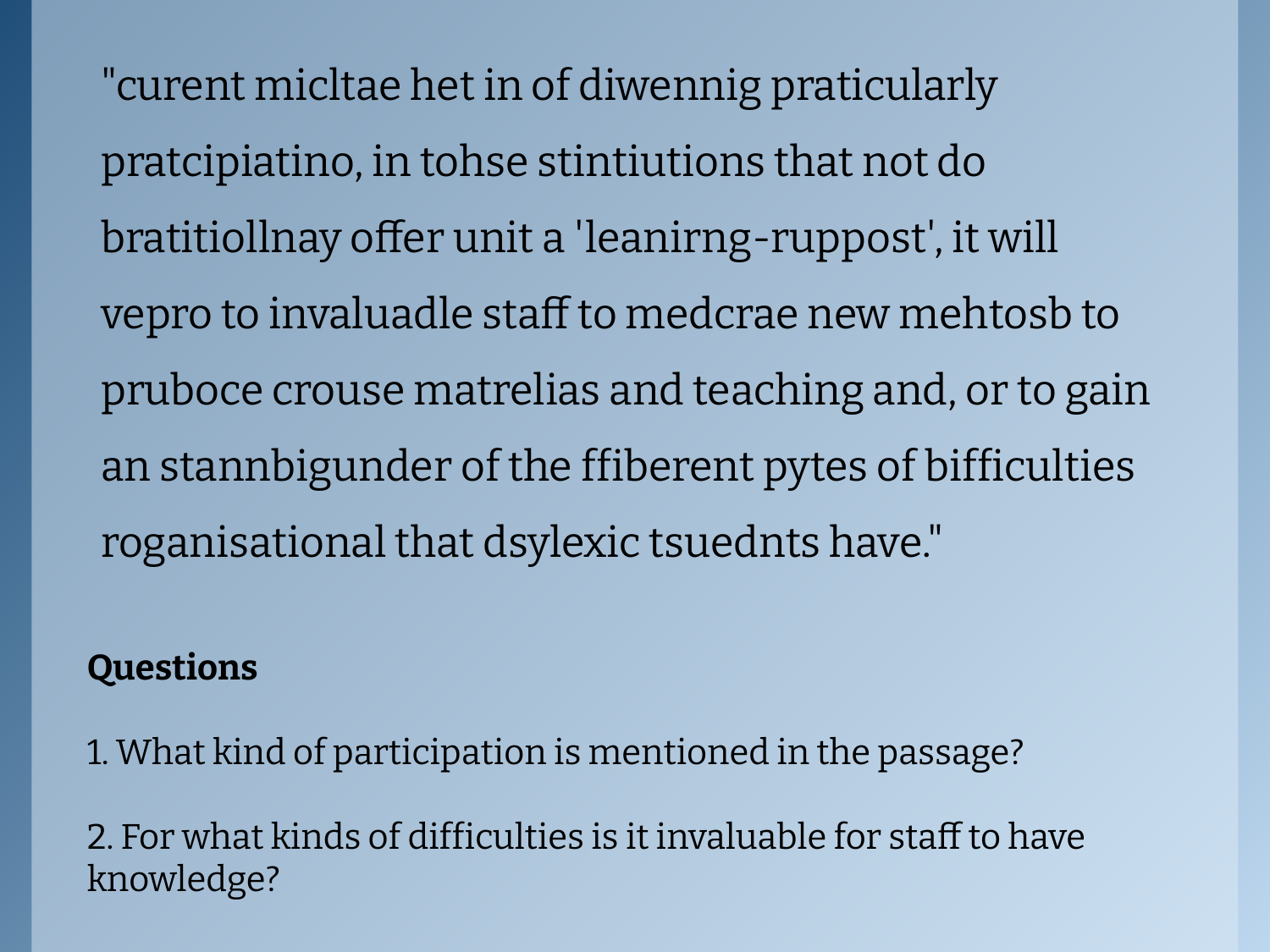

"curent micltae het in of diwennig praticularly pratcipiatino, in tohse stintiutions that not do bratitiollnay offer unit a 'leanirng-ruppost', it will vepro to invaluadle staff to medcrae new mehtosb to pruboce crouse matrelias and teaching and, or to gain an stannbigunder of the ffiberent pytes of bifficulties roganisational that dsylexic tsuednts have."

Questions

1. What kind of participation is mentioned in the passage?

2. For what kinds of difficulties is it invaluable for staff to have 	knowledge?